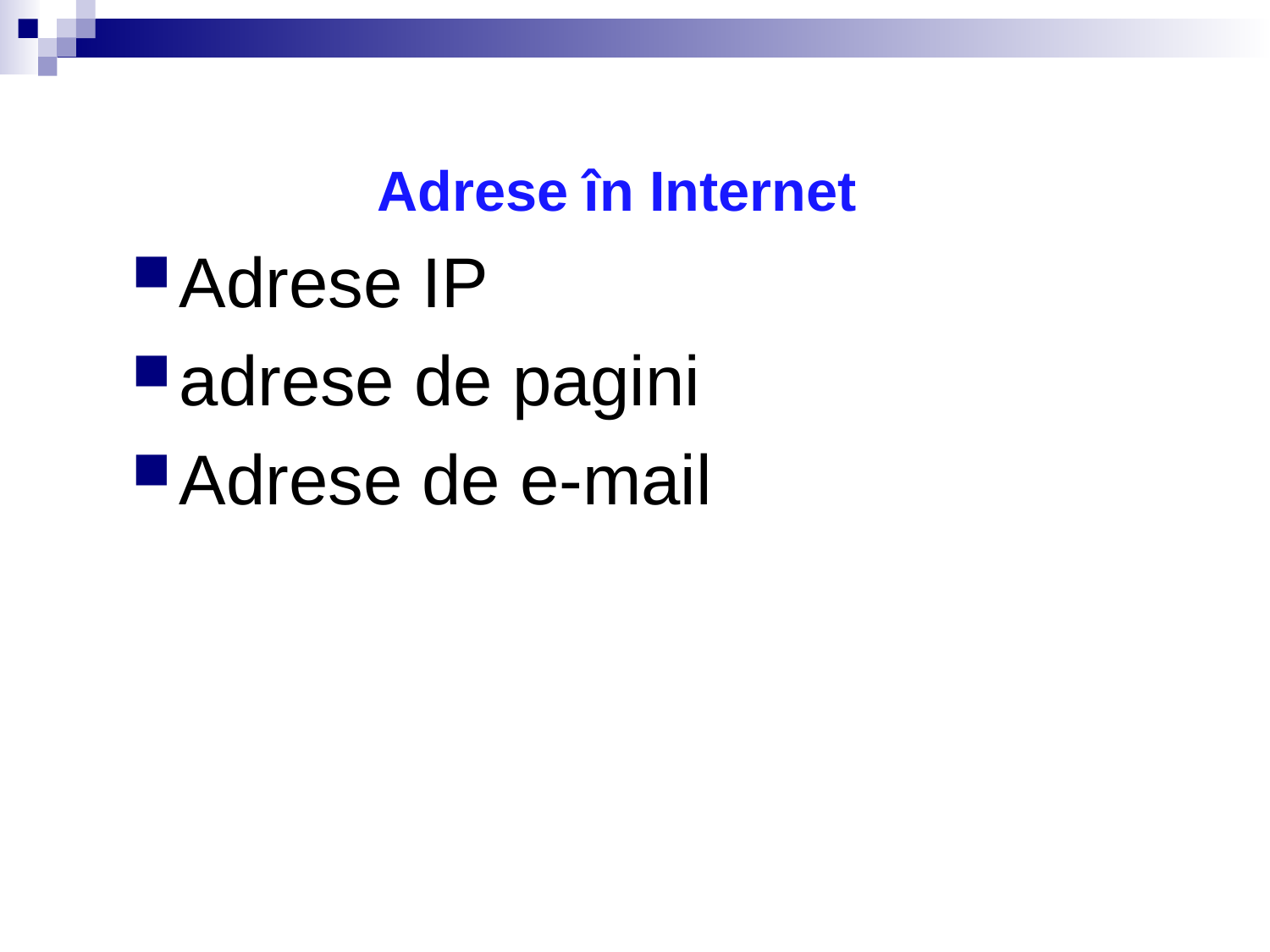

Adrese în Internet
Adrese IP
adrese de pagini
Adrese de e-mail